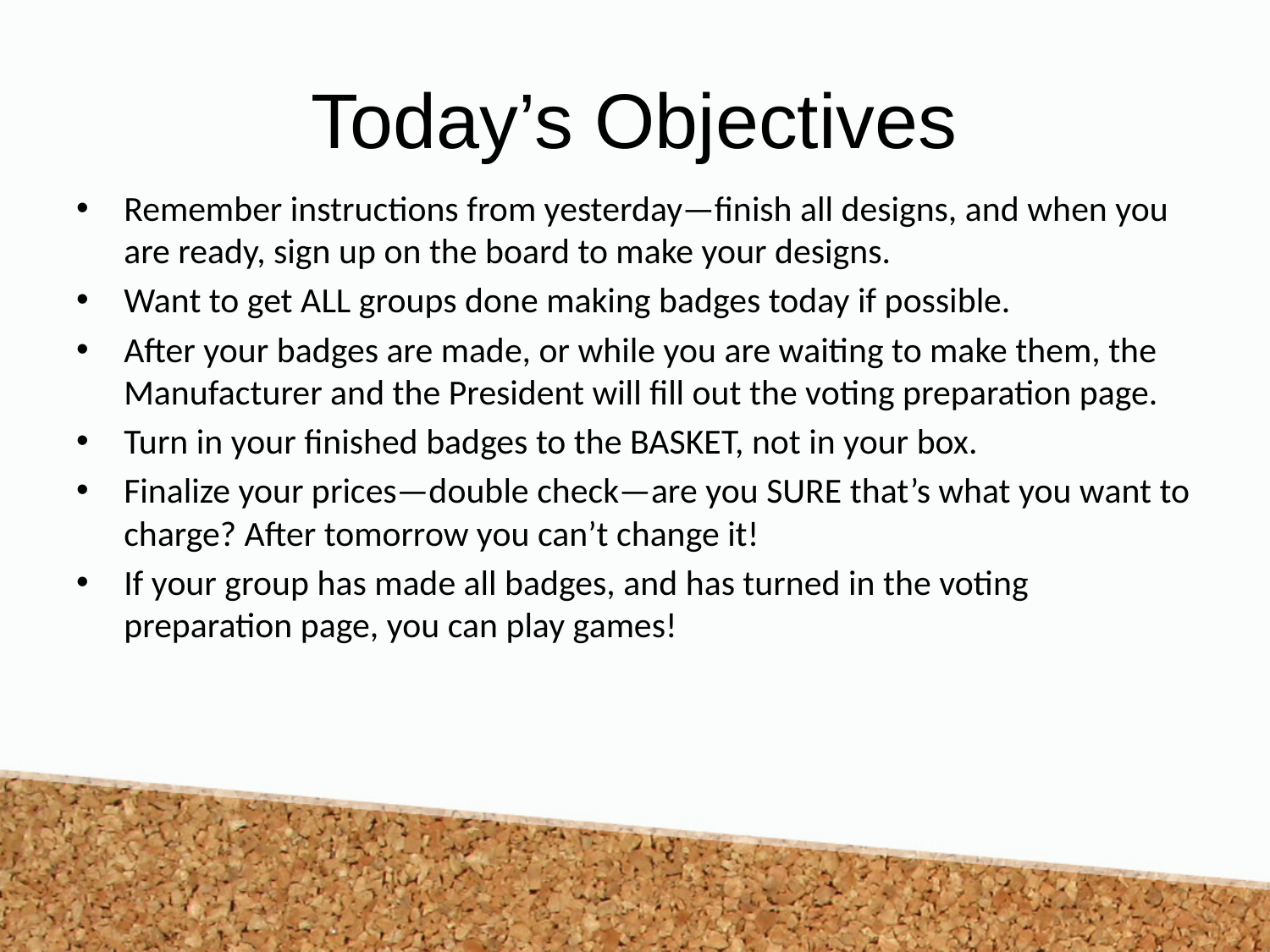

# Today’s Objectives
Remember instructions from yesterday—finish all designs, and when you are ready, sign up on the board to make your designs.
Want to get ALL groups done making badges today if possible.
After your badges are made, or while you are waiting to make them, the Manufacturer and the President will fill out the voting preparation page.
Turn in your finished badges to the BASKET, not in your box.
Finalize your prices—double check—are you SURE that’s what you want to charge? After tomorrow you can’t change it!
If your group has made all badges, and has turned in the voting preparation page, you can play games!